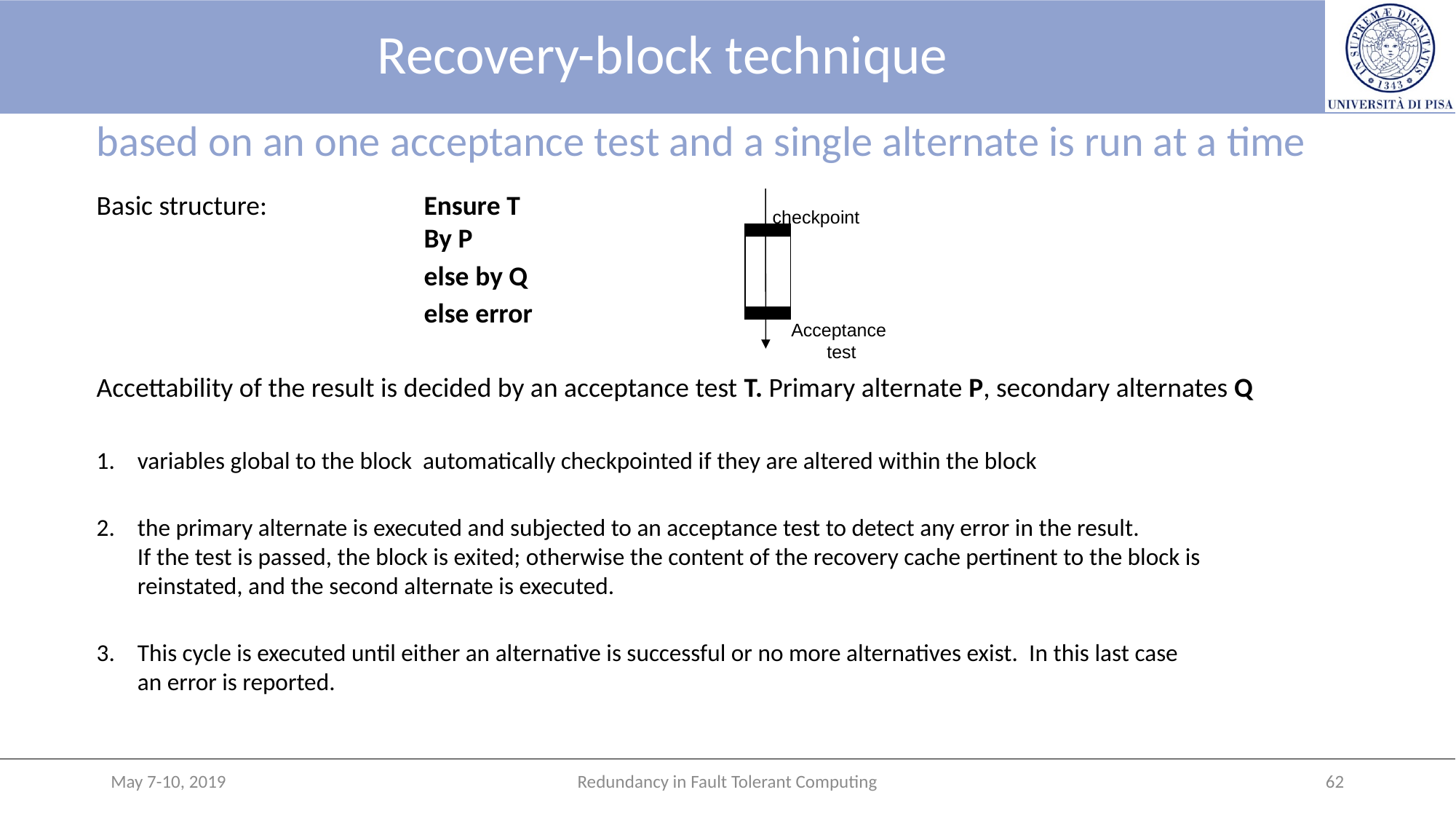

# Recovery-block technique
based on an one acceptance test and a single alternate is run at a time
Basic structure:		Ensure T
                                          	By P
			else by Q
			else error

Accettability of the result is decided by an acceptance test T. Primary alternate P, secondary alternates Q

variables global to the block  automatically checkpointed if they are altered within the block

the primary alternate is executed and subjected to an acceptance test to detect any error in the result.
If the test is passed, the block is exited; otherwise the content of the recovery cache pertinent to the block is reinstated, and the second alternate is executed.

This cycle is executed until either an alternative is successful or no more alternatives exist.  In this last case
an error is reported.

checkpoint

Acceptance
test
May 7-10, 2019
Redundancy in Fault Tolerant Computing
62